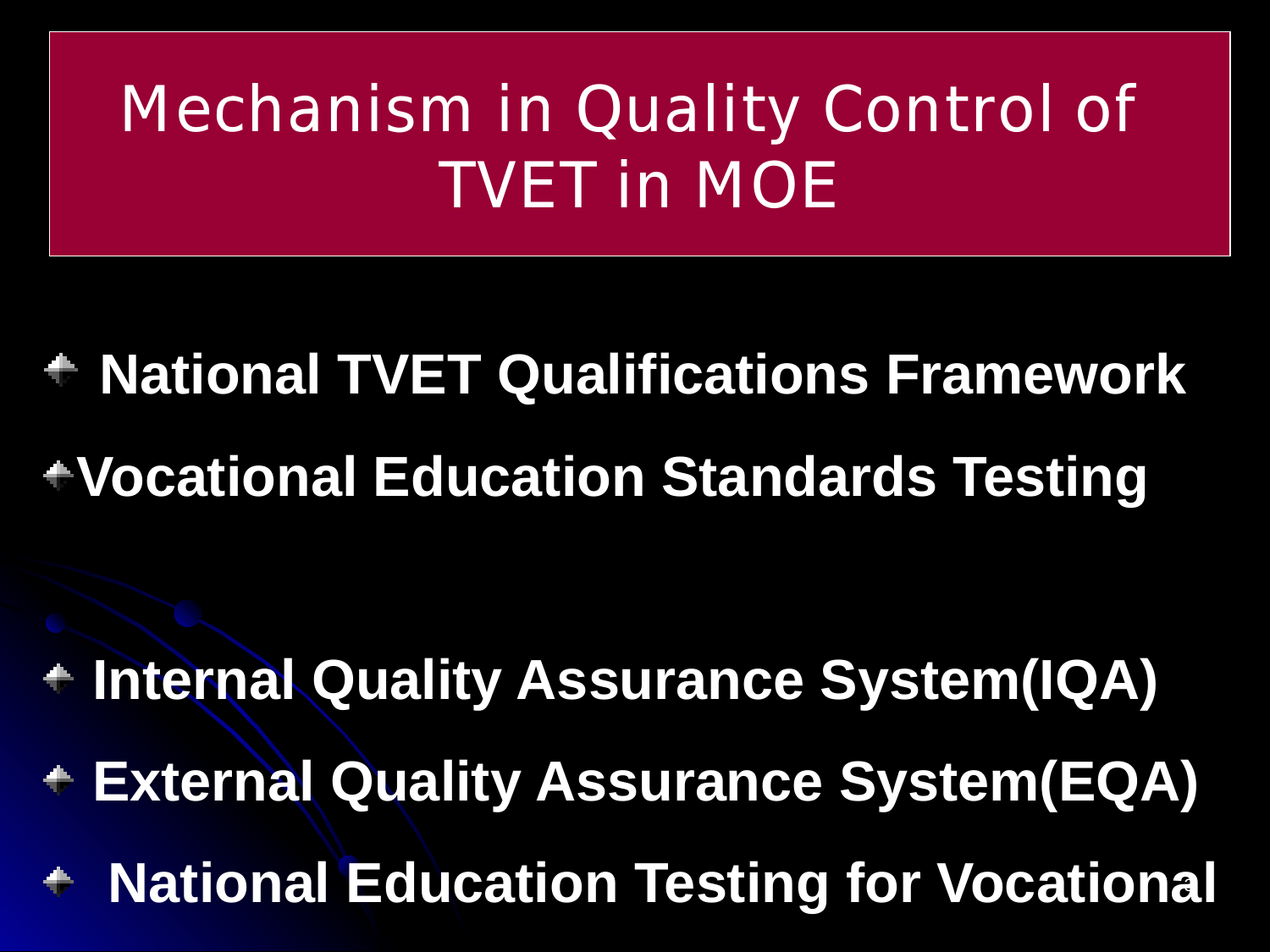

Mechanism in Quality Control of
TVET in MOE

 National TVET Qualifications Framework
Vocational Education Standards Testing
 Internal Quality Assurance System(IQA)
 External Quality Assurance System(EQA)
  National Education Testing for Vocational Education (V-NET)
 Professional Qualification Standard/Skill Standard Testing
3